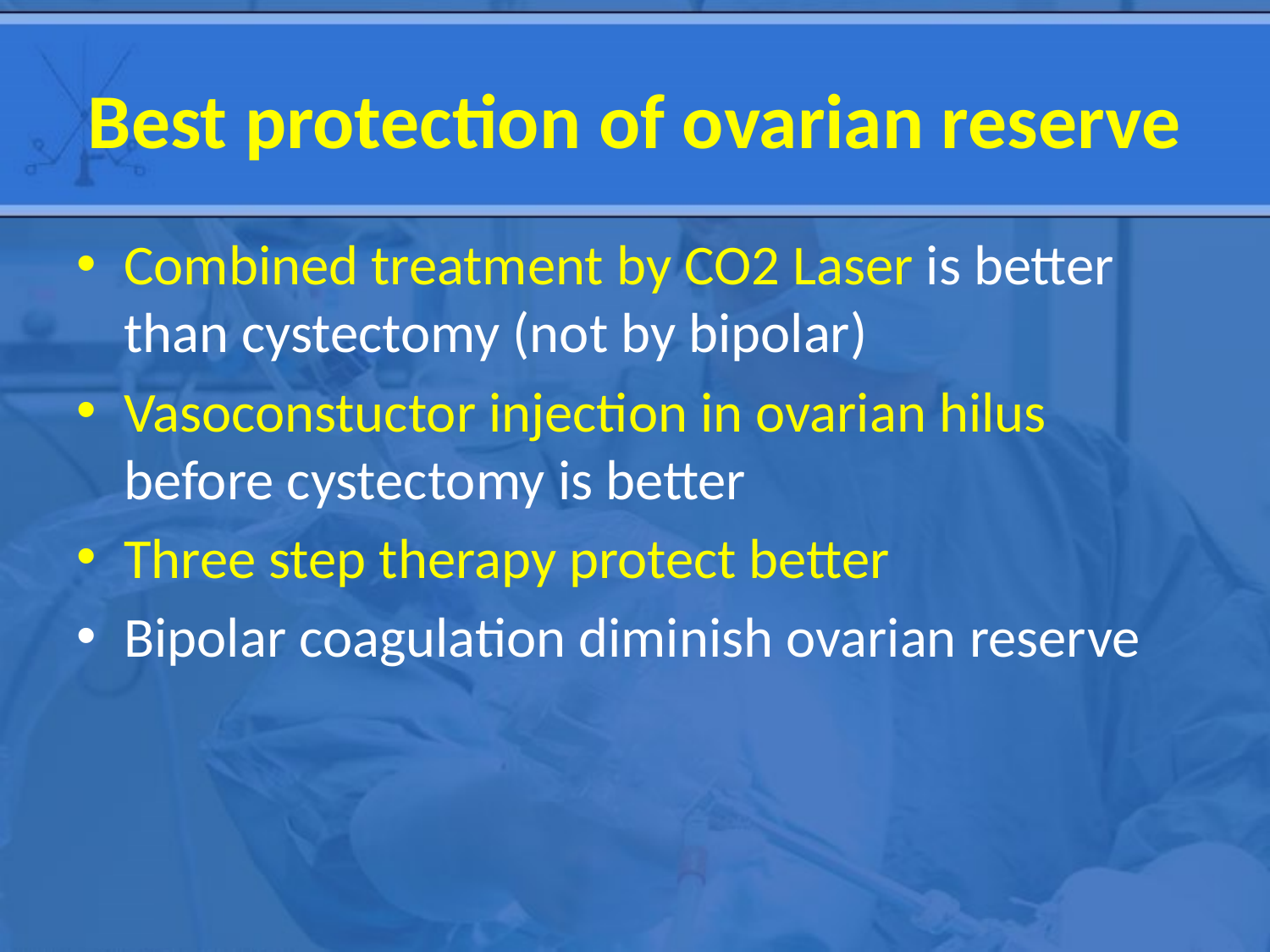

# Best protection of ovarian reserve
Combined treatment by CO2 Laser is better than cystectomy (not by bipolar)
Vasoconstuctor injection in ovarian hilus before cystectomy is better
Three step therapy protect better
Bipolar coagulation diminish ovarian reserve